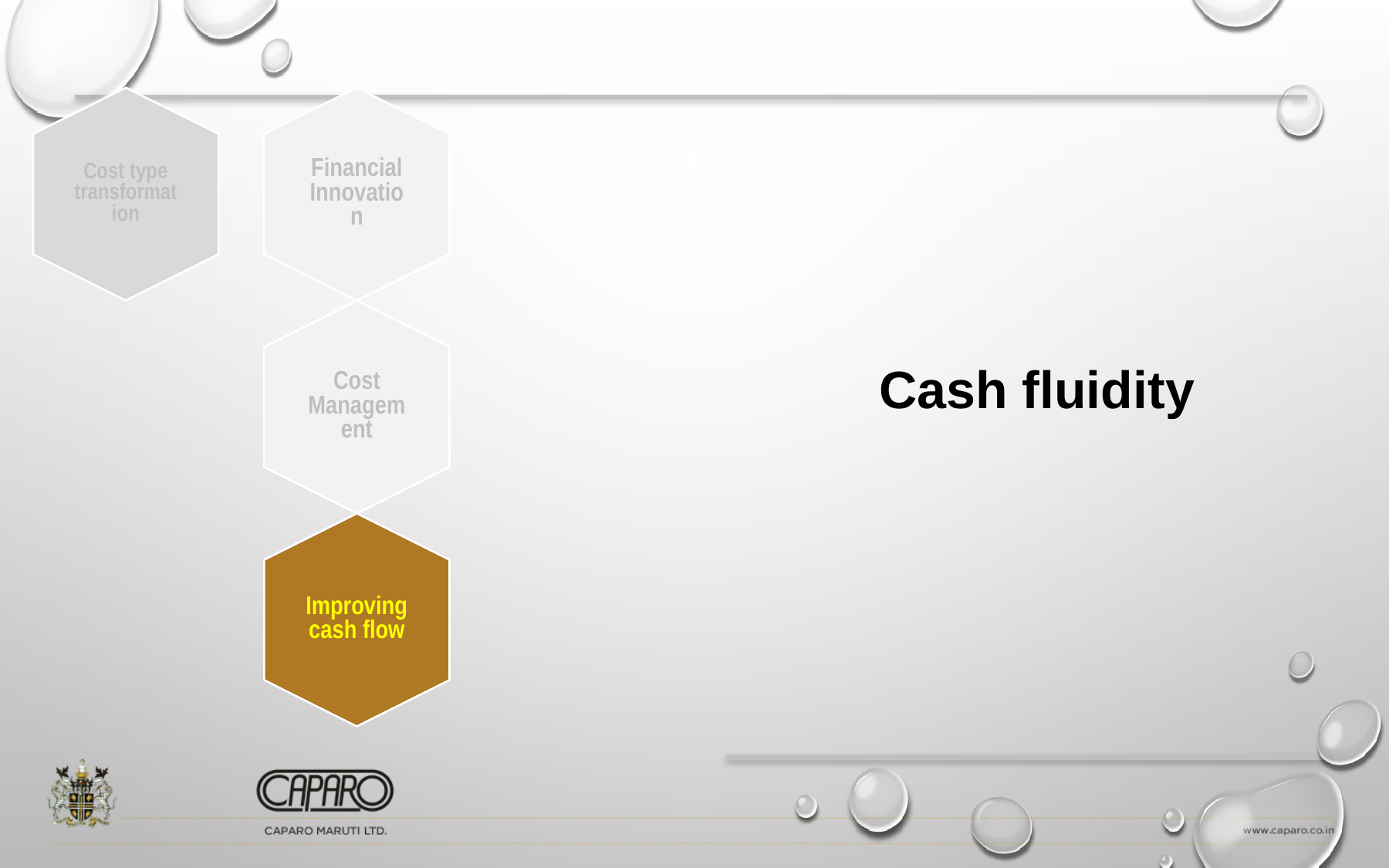

Financial Innovation
Cost type
transformation
Cost Management
Improving cash flow
Cash fluidity
18/44